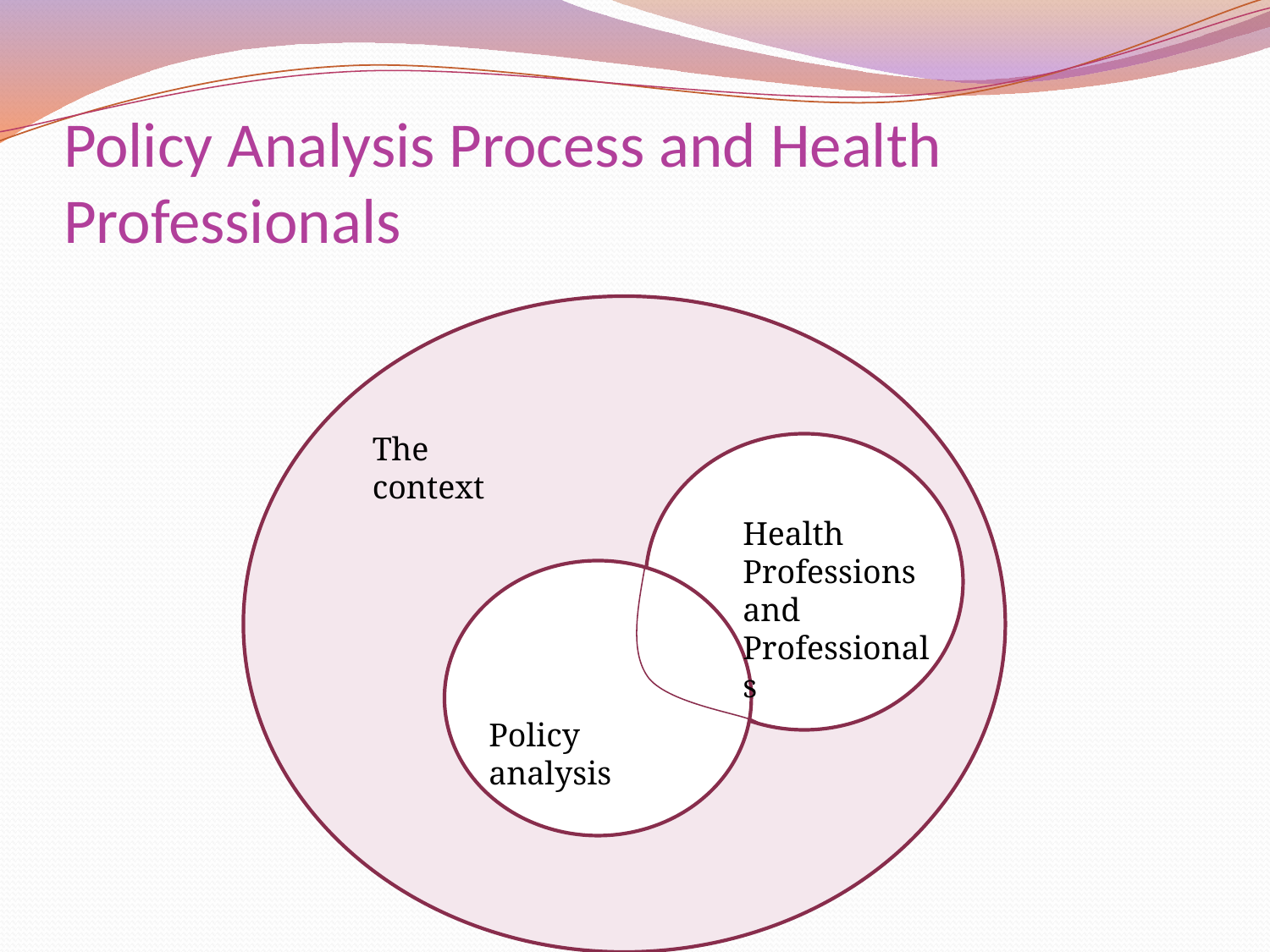

# Policy Analysis Process and Health Professionals

The context

Health Professions and Professionals

Policy analysis